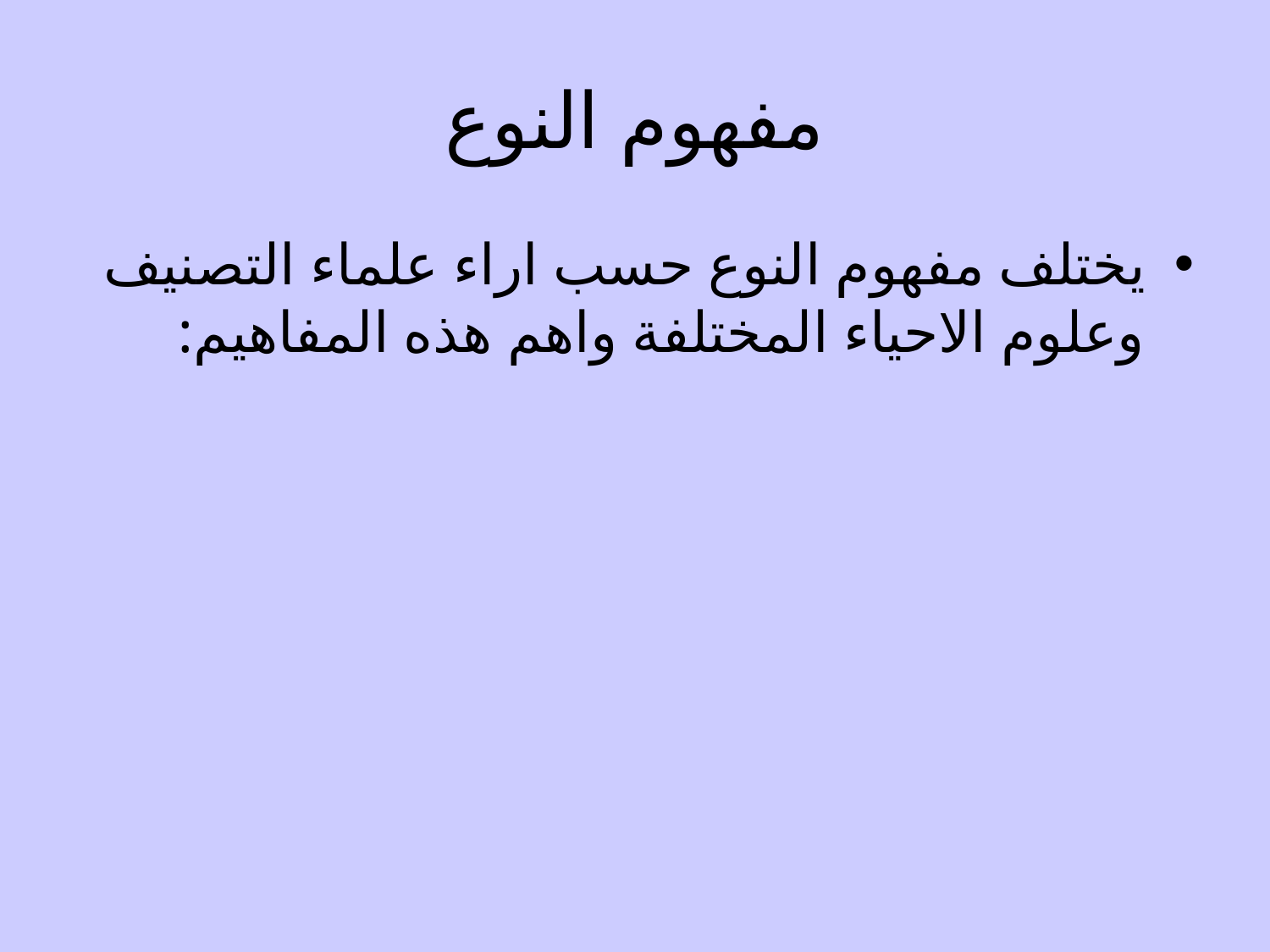

# مفهوم النوع
يختلف مفهوم النوع حسب اراء علماء التصنيف وعلوم الاحياء المختلفة واهم هذه المفاهيم: